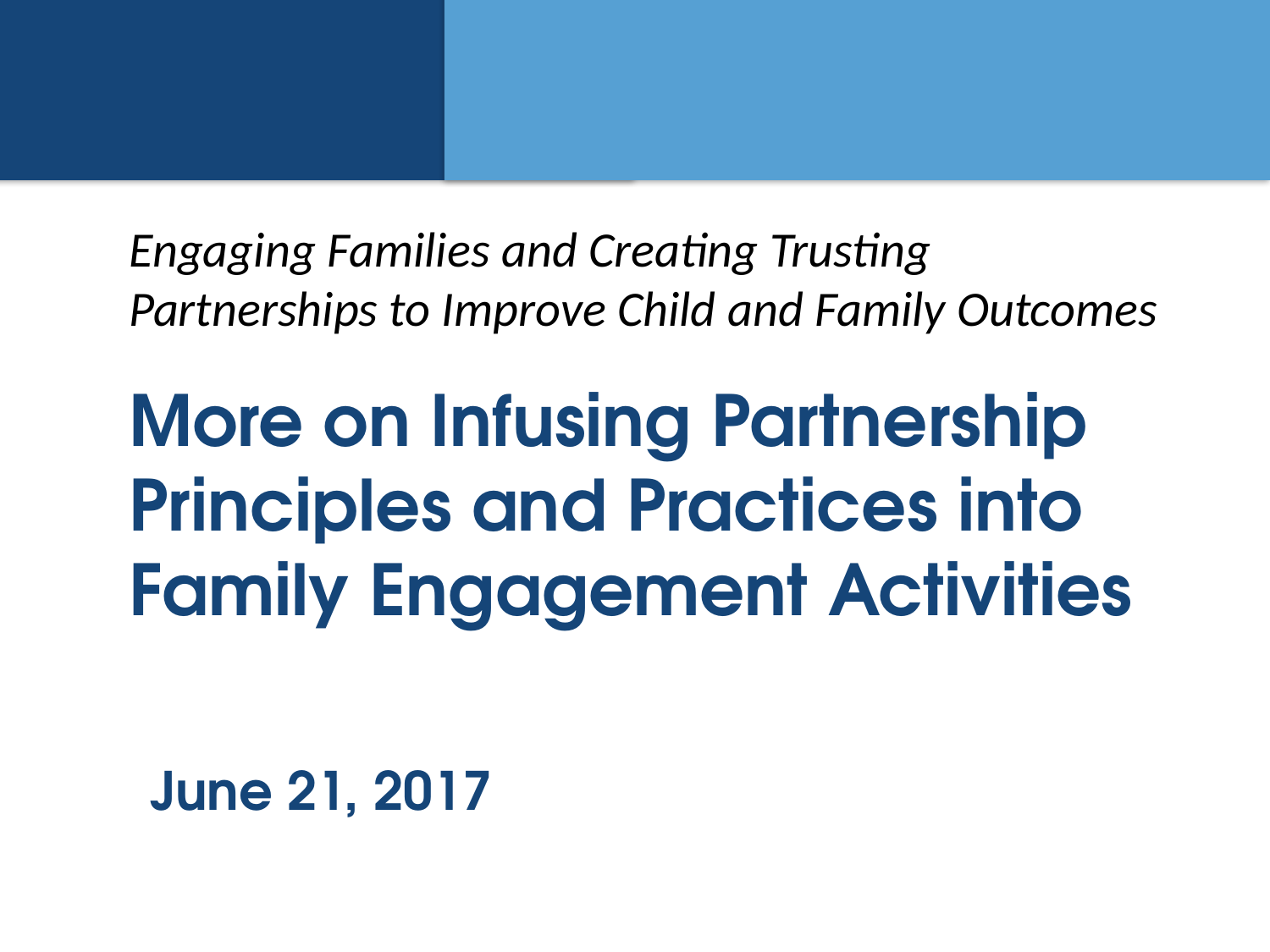

Engaging Families and Creating Trusting Partnerships to Improve Child and Family Outcomes
# More on Infusing Partnership Principles and Practices into Family Engagement Activities
June 21, 2017